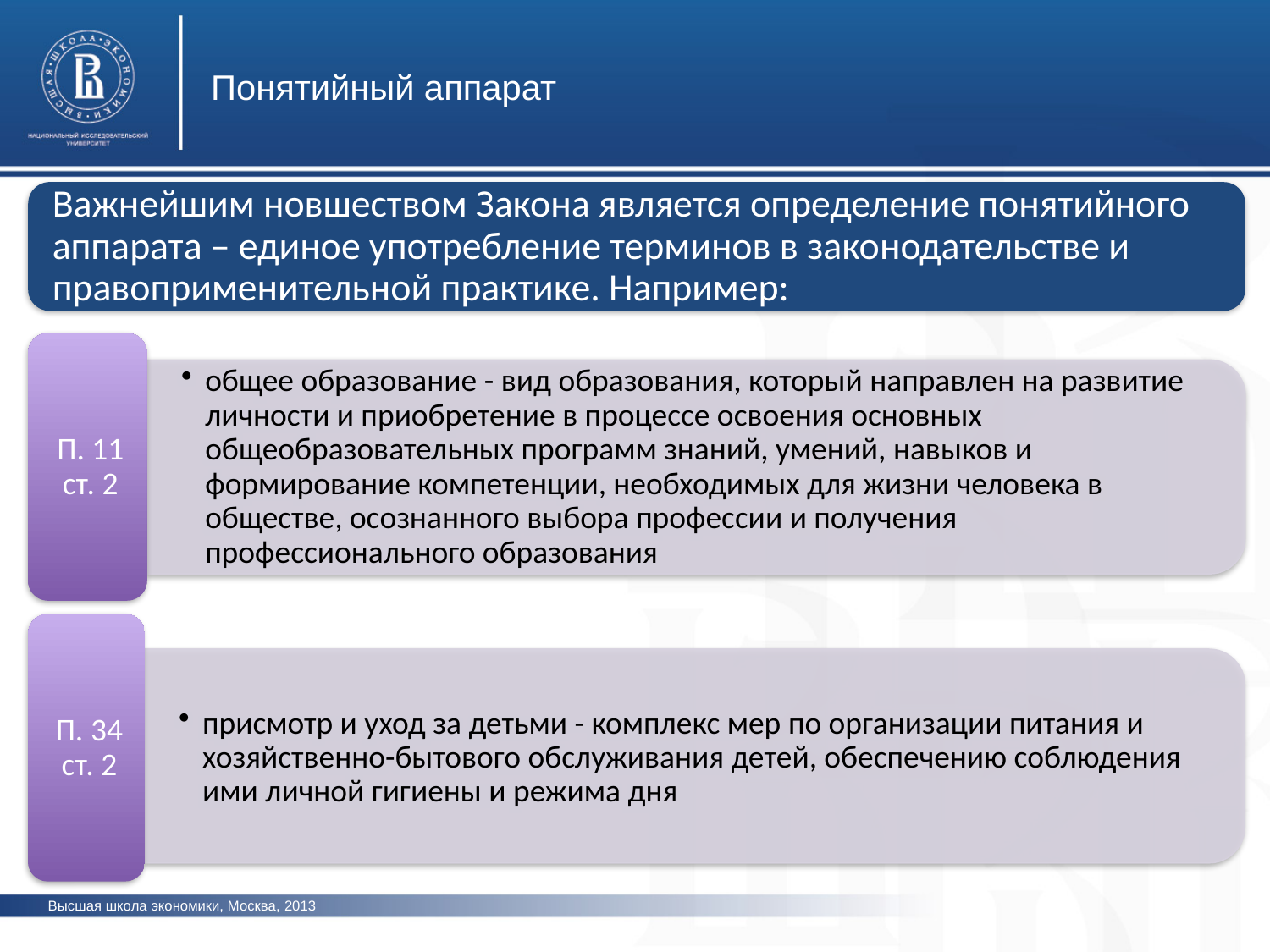

Понятийный аппарат
Важнейшим новшеством Закона является определение понятийного аппарата – единое употребление терминов в законодательстве и правоприменительной практике. Например:
общее образование - вид образования, который направлен на развитие личности и приобретение в процессе освоения основных общеобразовательных программ знаний, умений, навыков и формирование компетенции, необходимых для жизни человека в обществе, осознанного выбора профессии и получения профессионального образования
П. 11 ст. 2

присмотр и уход за детьми - комплекс мер по организации питания и хозяйственно-бытового обслуживания детей, обеспечению соблюдения ими личной гигиены и режима дня

П. 34 ст. 2
Высшая школа экономики, Москва, 2013